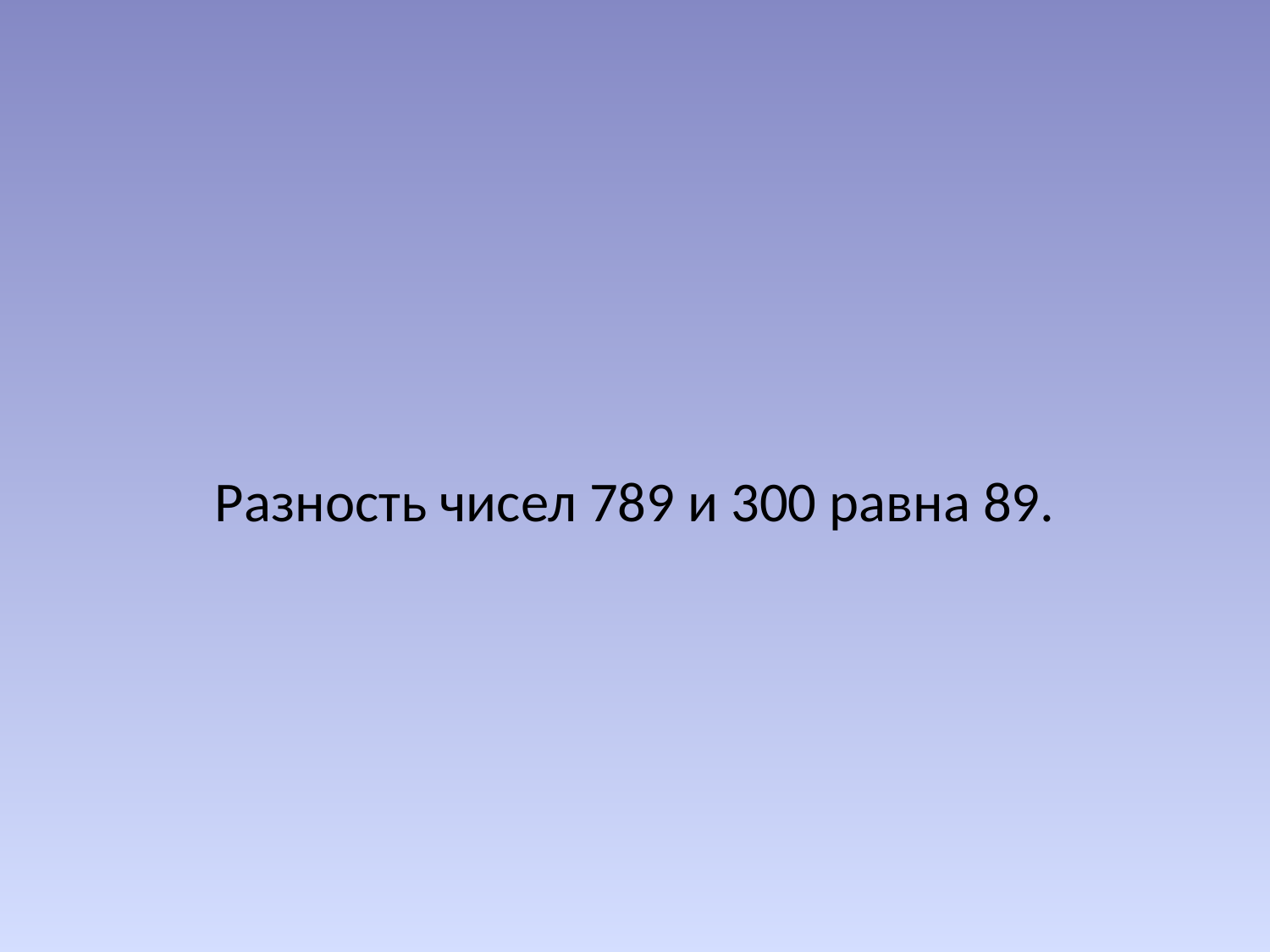

#

Разность чисел 789 и 300 равна 89.